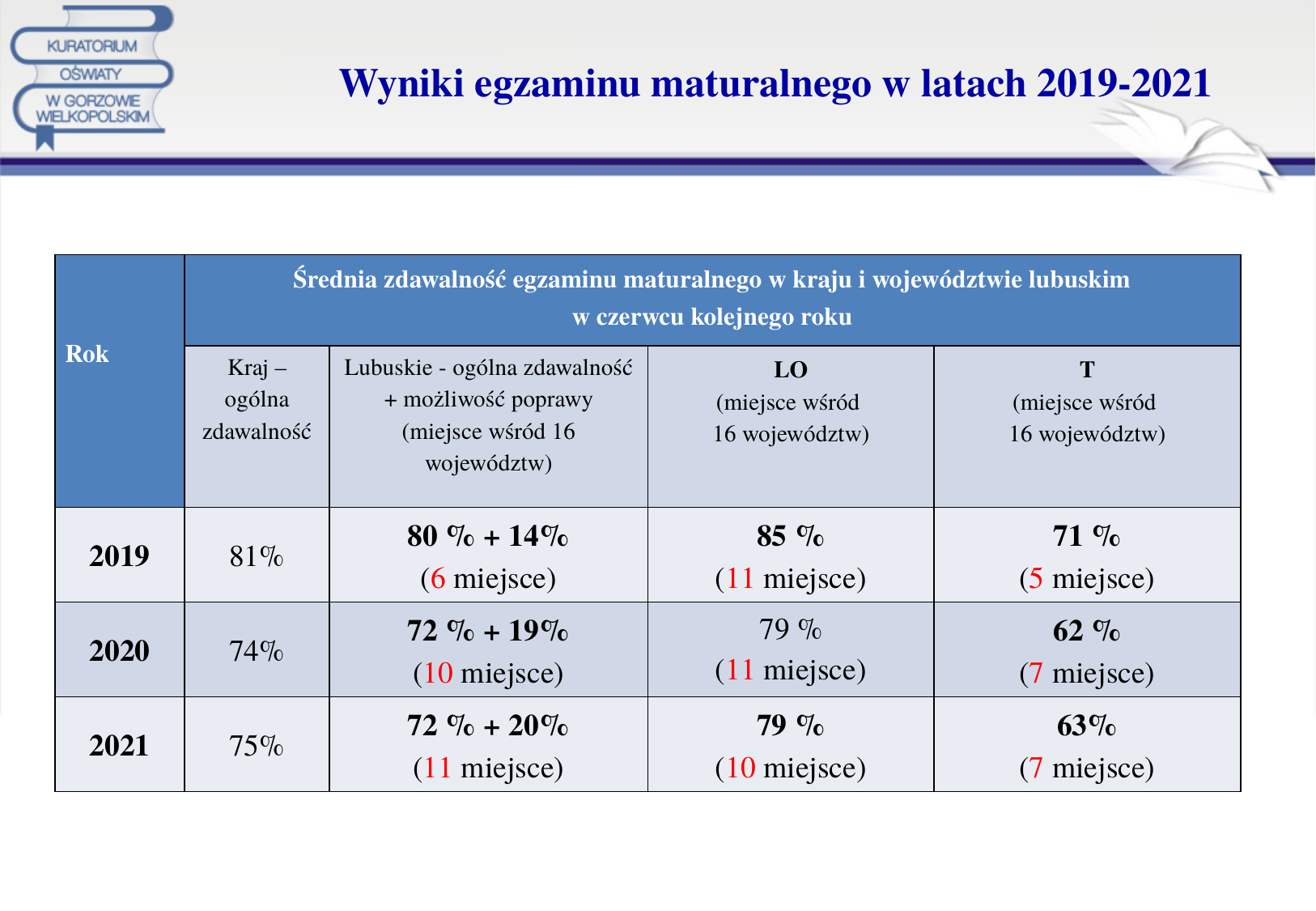

# Wyniki egzaminu maturalnego w latach 2019-2021

| Rok | Średnia zdawalność egzaminu maturalnego w kraju i województwie lubuskim w czerwcu kolejnego roku |  |  |  |
| --- | --- | --- | --- | --- |
|  | Kraj – ogólna zdawalność | Lubuskie - ogólna zdawalność + możliwość poprawy (miejsce wśród 16 województw) | LO (miejsce wśród 16 województw) | T (miejsce wśród 16 województw) |
| 2019 | 81% | 80 % + 14% (6 miejsce) | 85 % (11 miejsce) | 71 % (5 miejsce) |
| 2020 | 74% | 72 % + 19% (10 miejsce) | 79 % (11 miejsce) | 62 % (7 miejsce) |
| 2021 | 75% | 72 % + 20% (11 miejsce) | 79 % (10 miejsce) | 63% (7 miejsce) |